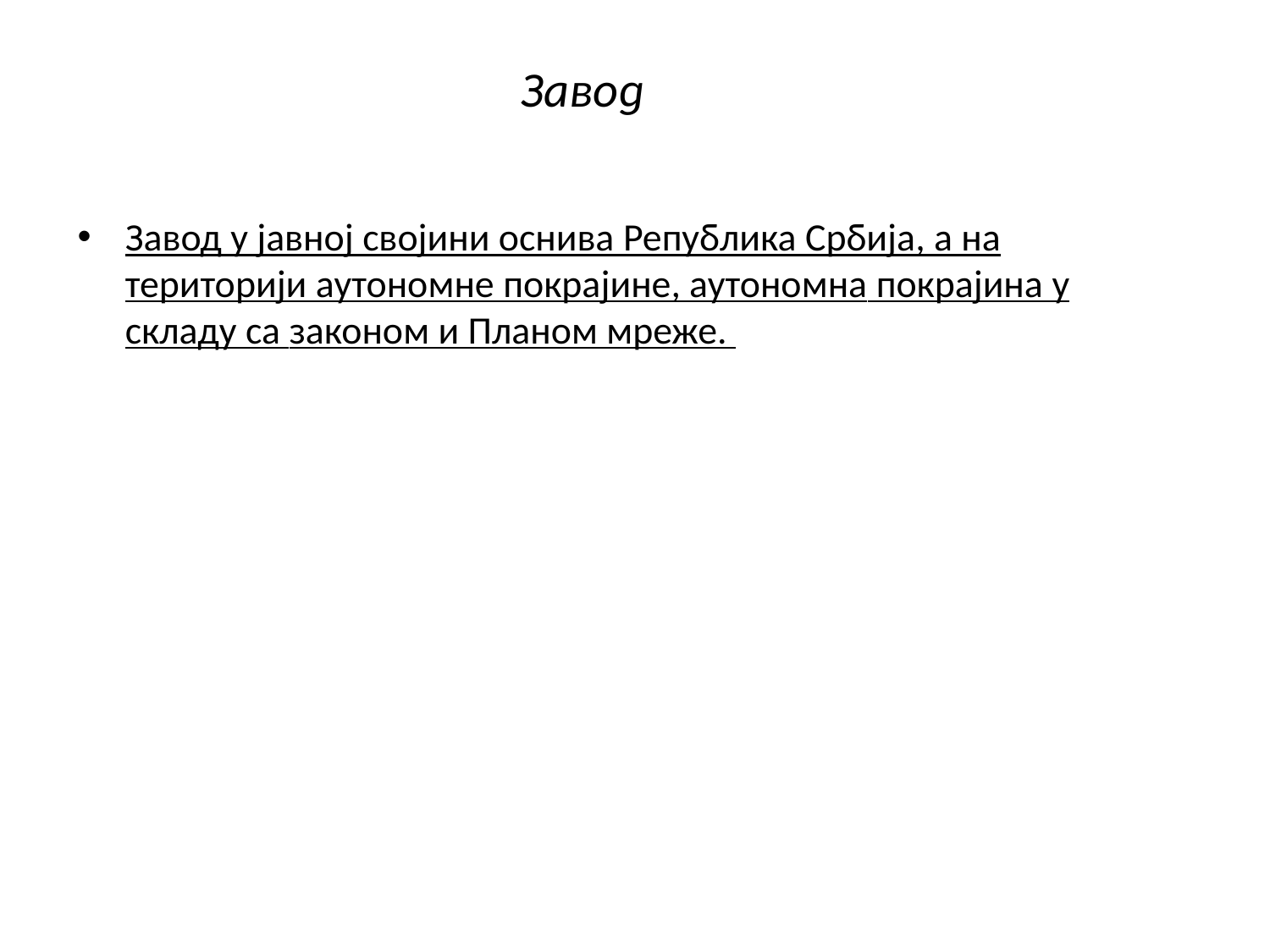

# Завод
Завод у јавној својини оснива Република Србија, а на територији аутономне покрајине, аутономна покрајина у складу са законом и Планом мреже.